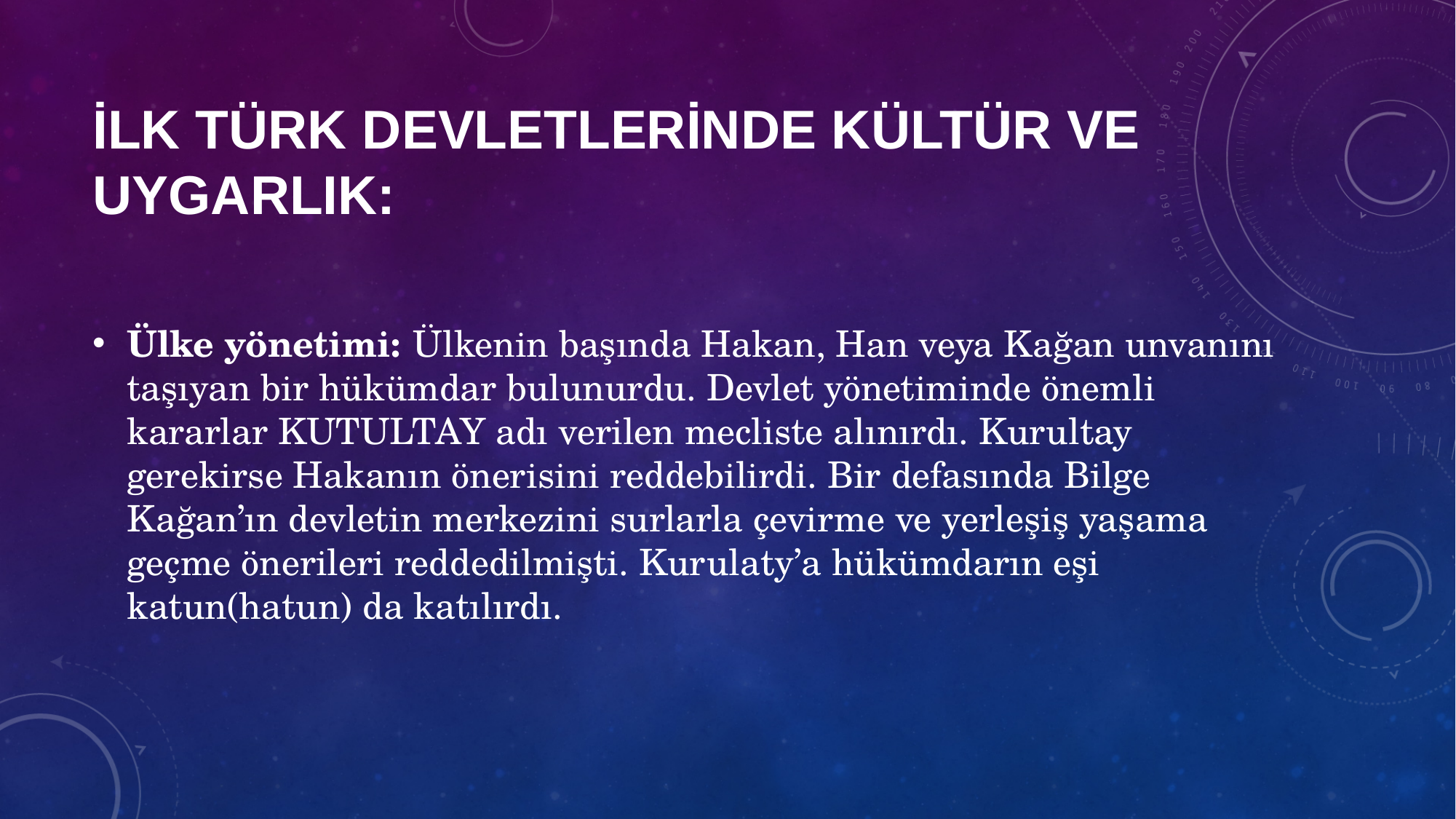

# İLK TÜRK DEVLETLERİNDE KÜLTÜR VE UYGARLIK:
Ülke yönetimi: Ülkenin başında Hakan, Han veya Kağan unvanını taşıyan bir hükümdar bulunurdu. Devlet yönetiminde önemli kararlar KUTULTAY adı verilen mecliste alınırdı. Kurultay gerekirse Hakanın önerisini reddebilirdi. Bir defasında Bilge Kağan’ın devletin merkezini surlarla çevirme ve yerleşiş yaşama geçme önerileri reddedilmişti. Kurulaty’a hükümdarın eşi katun(hatun) da katılırdı.